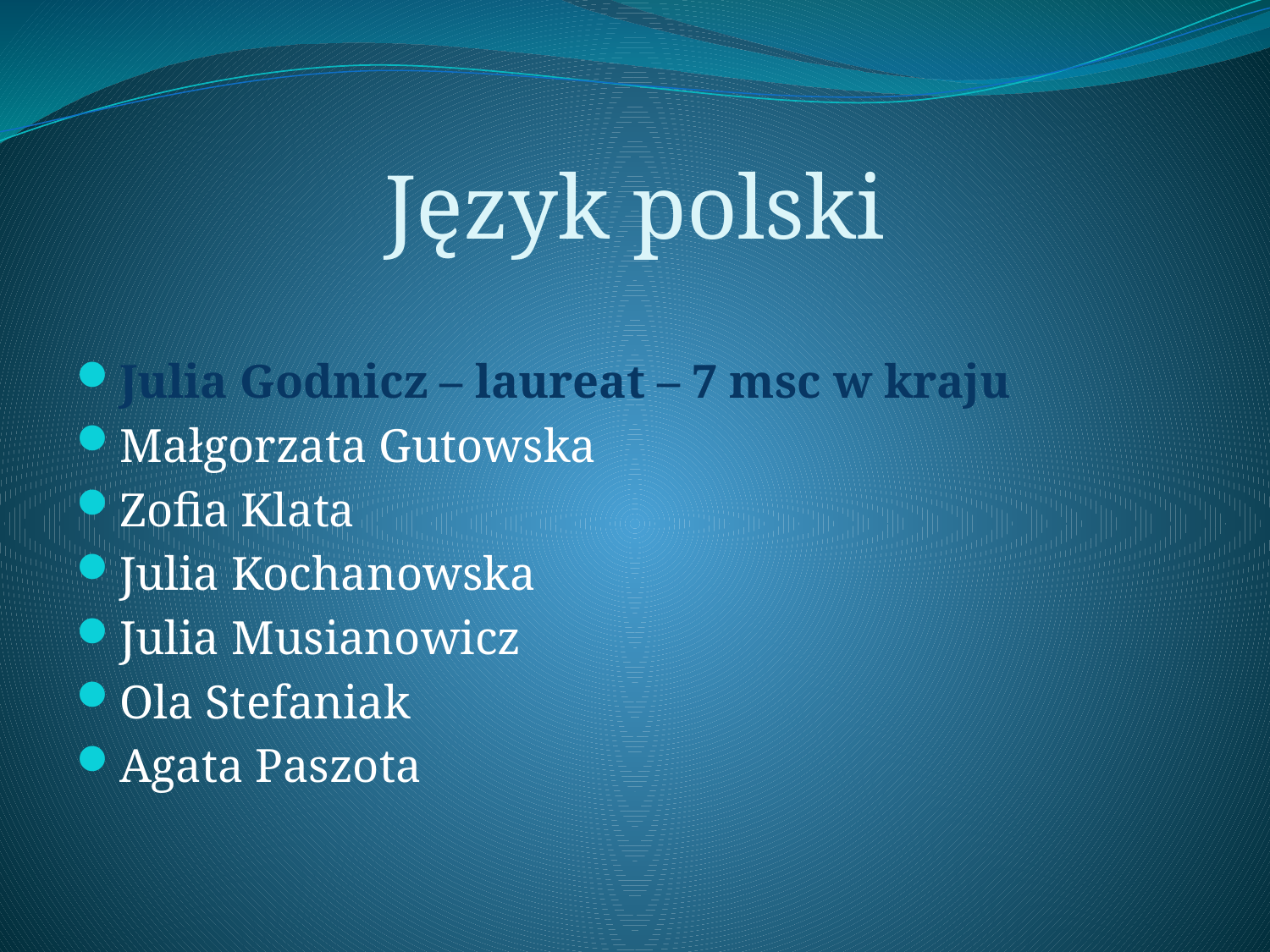

# Język polski
Julia Godnicz – laureat – 7 msc w kraju
Małgorzata Gutowska
Zofia Klata
Julia Kochanowska
Julia Musianowicz
Ola Stefaniak
Agata Paszota